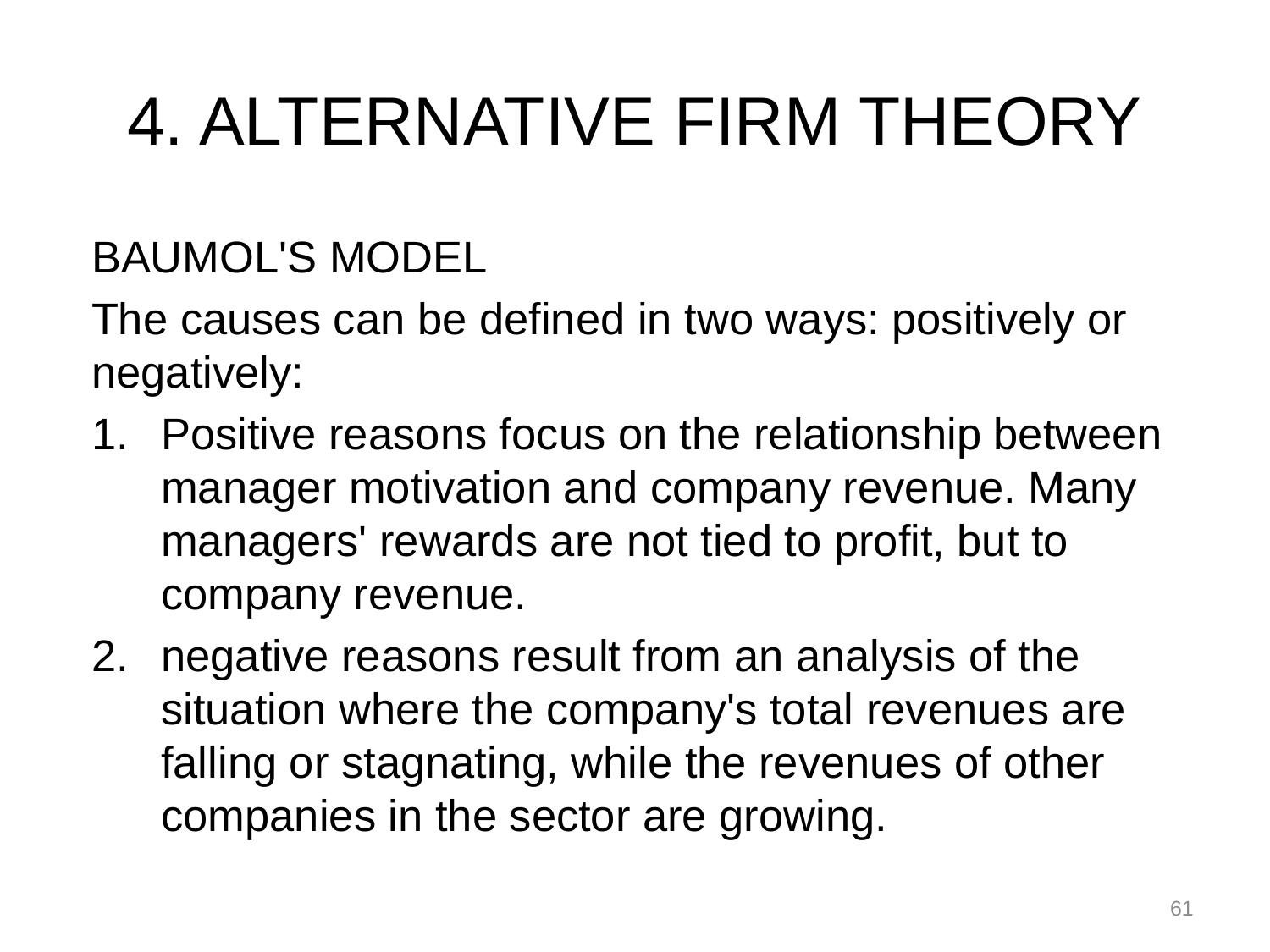

# 4. ALTERNATIVE FIRM THEORY
BAUMOL'S MODEL
The causes can be defined in two ways: positively or negatively:
Positive reasons focus on the relationship between manager motivation and company revenue. Many managers' rewards are not tied to profit, but to company revenue.
negative reasons result from an analysis of the situation where the company's total revenues are falling or stagnating, while the revenues of other companies in the sector are growing.
61